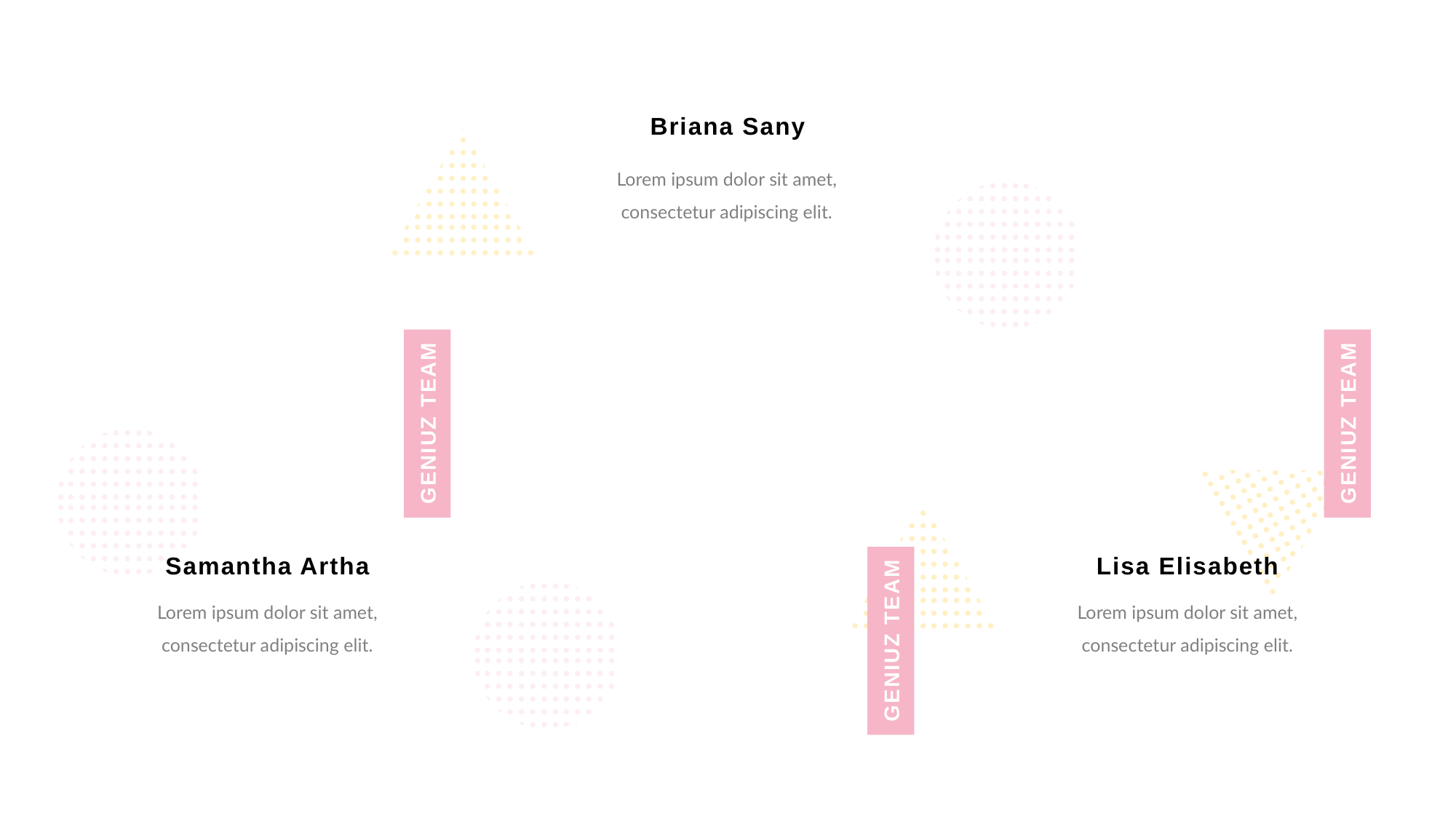

Briana Sany
Lorem ipsum dolor sit amet, consectetur adipiscing elit.

GENIUZ TEAM
GENIUZ TEAM
Samantha Artha
Lisa Elisabeth
Lorem ipsum dolor sit amet, consectetur adipiscing elit.
Lorem ipsum dolor sit amet, consectetur adipiscing elit.
GENIUZ TEAM